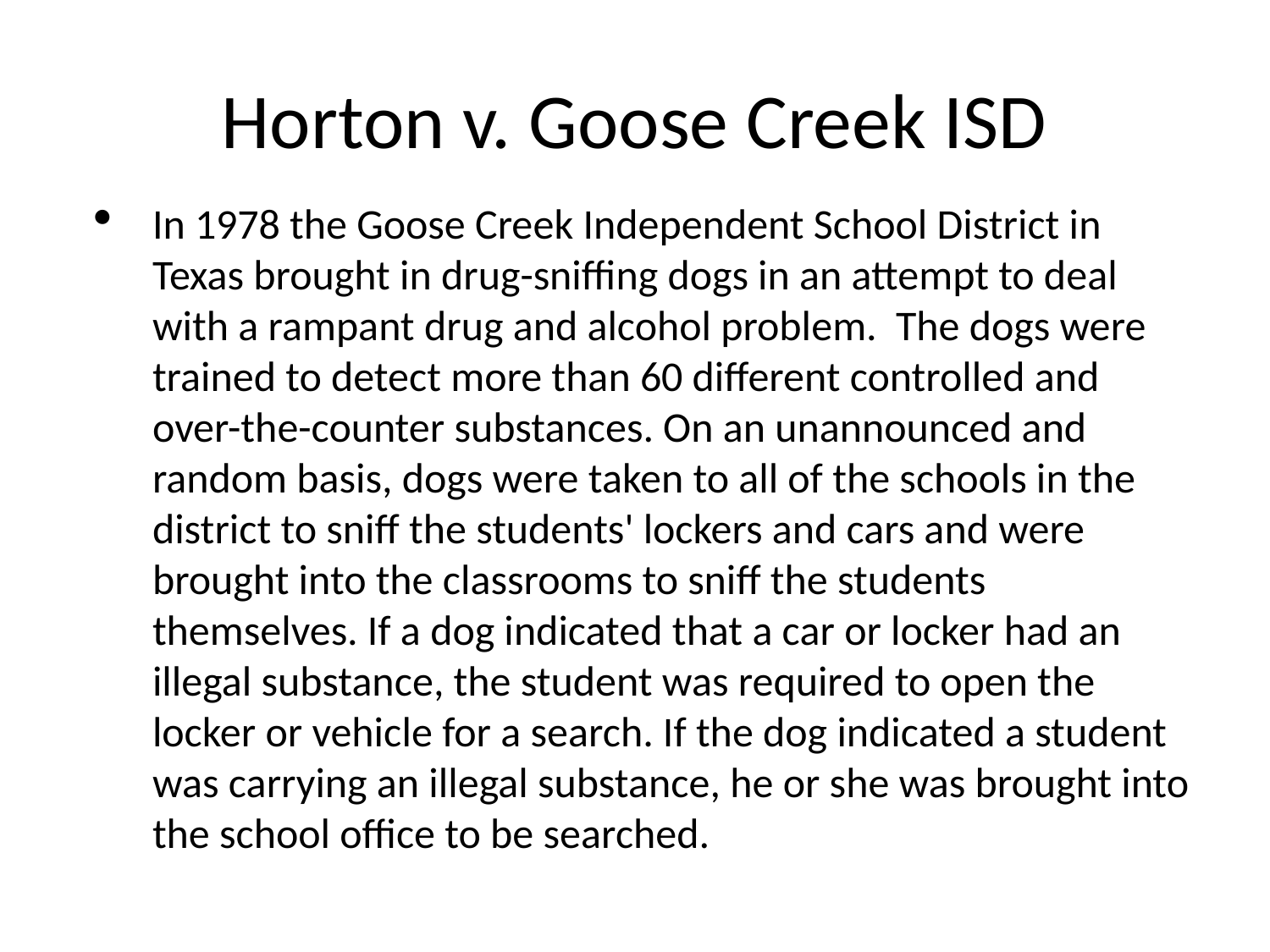

# Horton v. Goose Creek ISD
In 1978 the Goose Creek Independent School District in Texas brought in drug-sniffing dogs in an attempt to deal with a rampant drug and alcohol problem.  The dogs were trained to detect more than 60 different controlled and over-the-counter substances. On an unannounced and random basis, dogs were taken to all of the schools in the district to sniff the students' lockers and cars and were brought into the classrooms to sniff the students themselves. If a dog indicated that a car or locker had an illegal substance, the student was required to open the locker or vehicle for a search. If the dog indicated a student was carrying an illegal substance, he or she was brought into the school office to be searched.